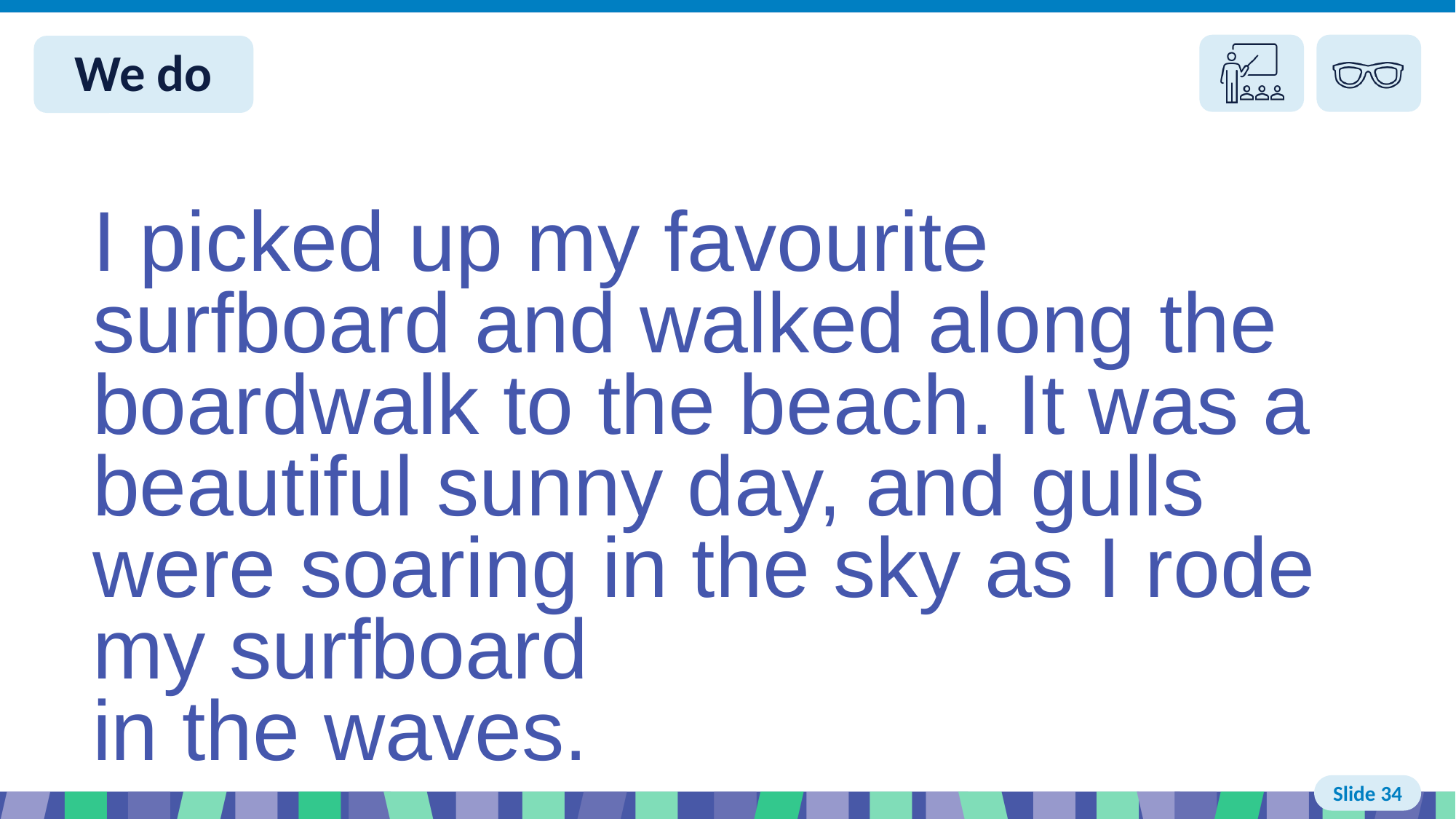

Slide 34 We do
I picked up my favourite surfboard and walked along the boardwalk to the beach. It was a beautiful sunny day, and gulls were soaring in the sky as I rode my surfboard
in the waves.